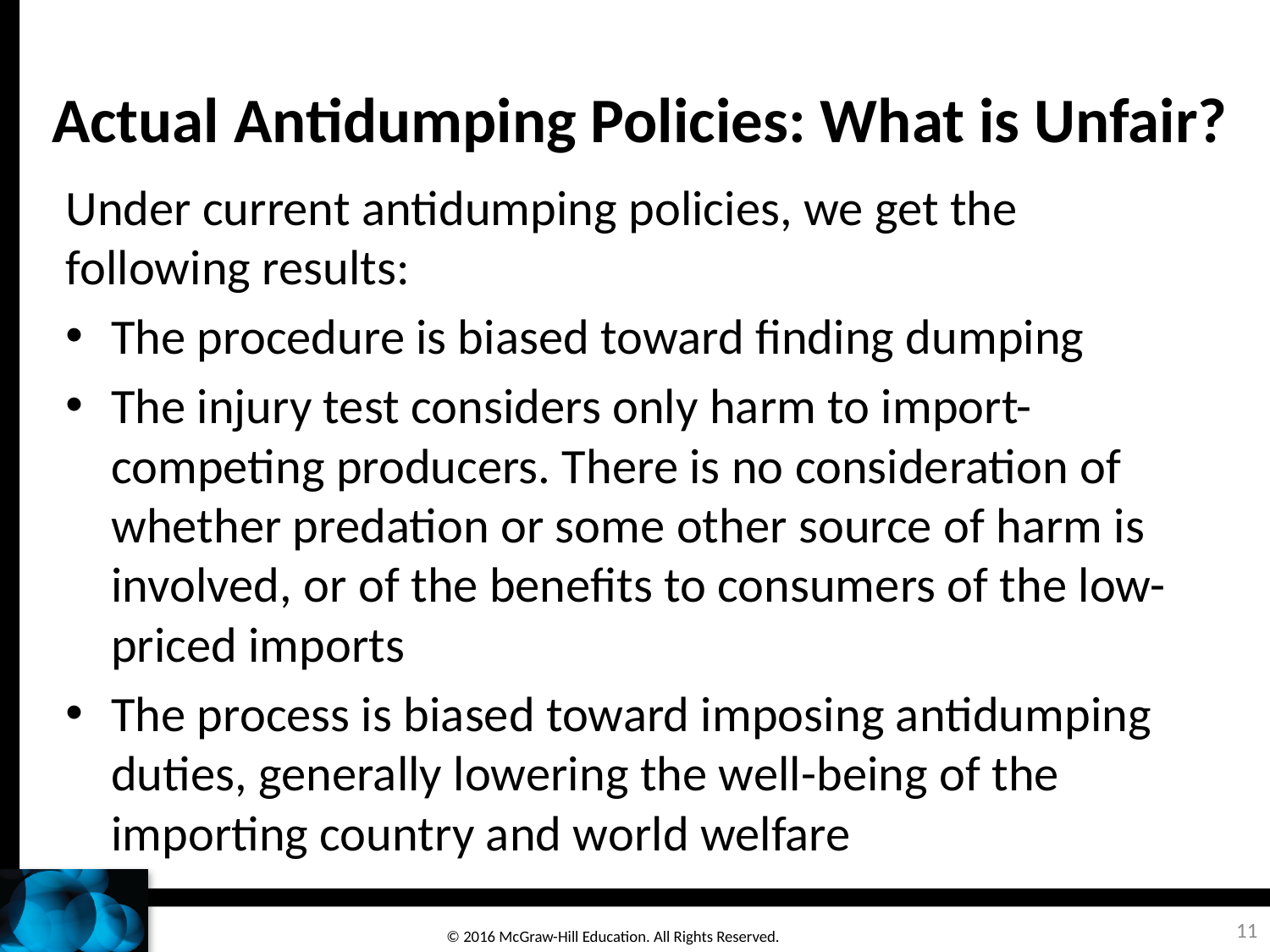

# Actual Antidumping Policies: What is Unfair?
Under current antidumping policies, we get the following results:
The procedure is biased toward finding dumping
The injury test considers only harm to import-competing producers. There is no consideration of whether predation or some other source of harm is involved, or of the benefits to consumers of the low-priced imports
The process is biased toward imposing antidumping duties, generally lowering the well-being of the importing country and world welfare

11
© 2016 McGraw-Hill Education. All Rights Reserved.